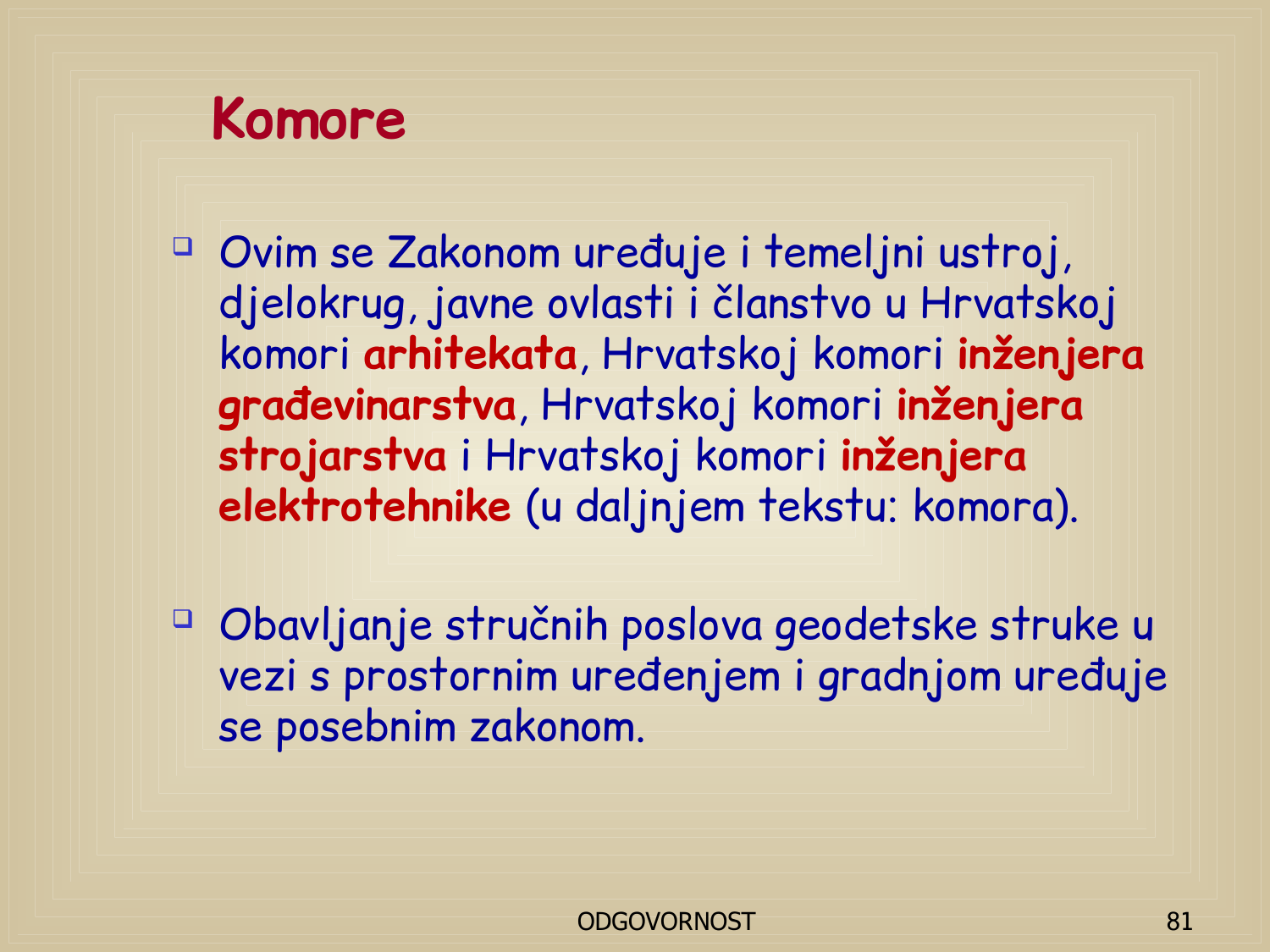

# Komore
Ovim se Zakonom uređuje i temeljni ustroj, djelokrug, javne ovlasti i članstvo u Hrvatskoj komori arhitekata, Hrvatskoj komori inženjera građevinarstva, Hrvatskoj komori inženjera strojarstva i Hrvatskoj komori inženjera elektrotehnike (u daljnjem tekstu: komora).

Obavljanje stručnih poslova geodetske struke u vezi s prostornim uređenjem i gradnjom uređuje se posebnim zakonom.

ODGOVORNOST
81